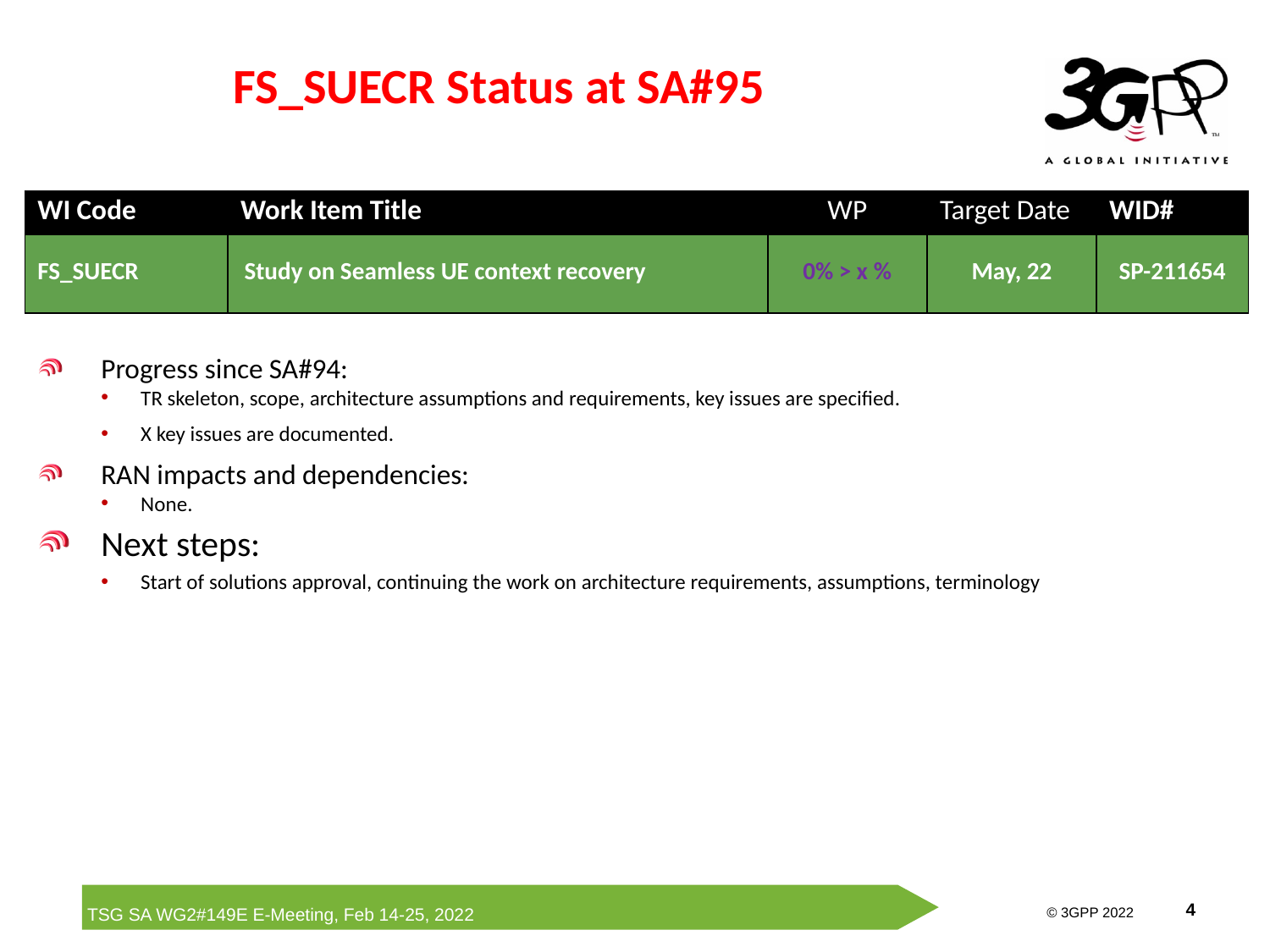

# FS_SUECR Status at SA#95
| WI Code | Work Item Title | WP | Target Date | WID# |
| --- | --- | --- | --- | --- |
| FS\_SUECR | Study on Seamless UE context recovery | 0% > x % | May, 22 | SP-211654 |
Progress since SA#94:
TR skeleton, scope, architecture assumptions and requirements, key issues are specified.
X key issues are documented.
RAN impacts and dependencies:
None.
Next steps:
Start of solutions approval, continuing the work on architecture requirements, assumptions, terminology